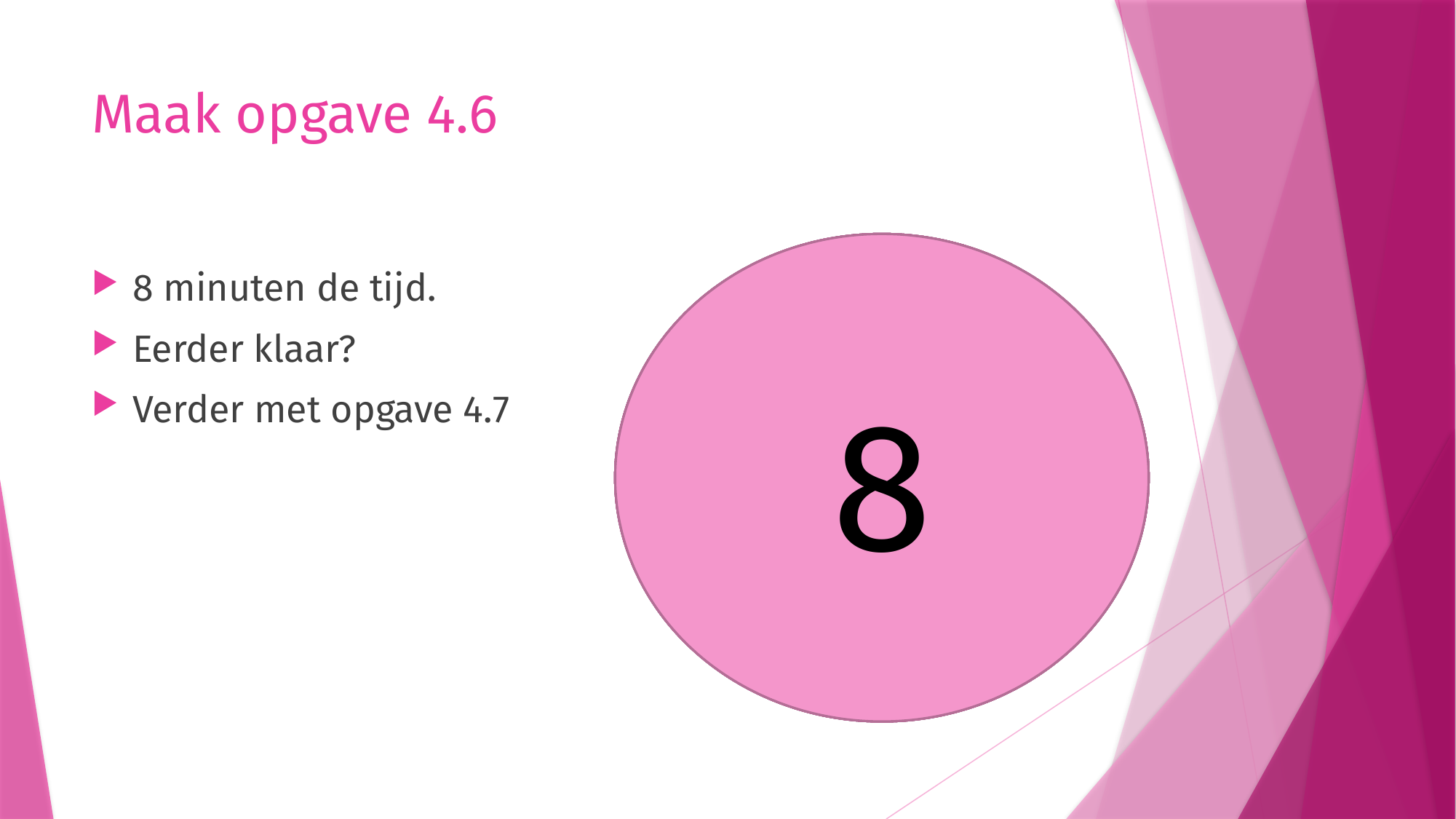

# Maak opgave 4.6
8
5
6
7
4
3
1
2
8 minuten de tijd.
Eerder klaar?
Verder met opgave 4.7